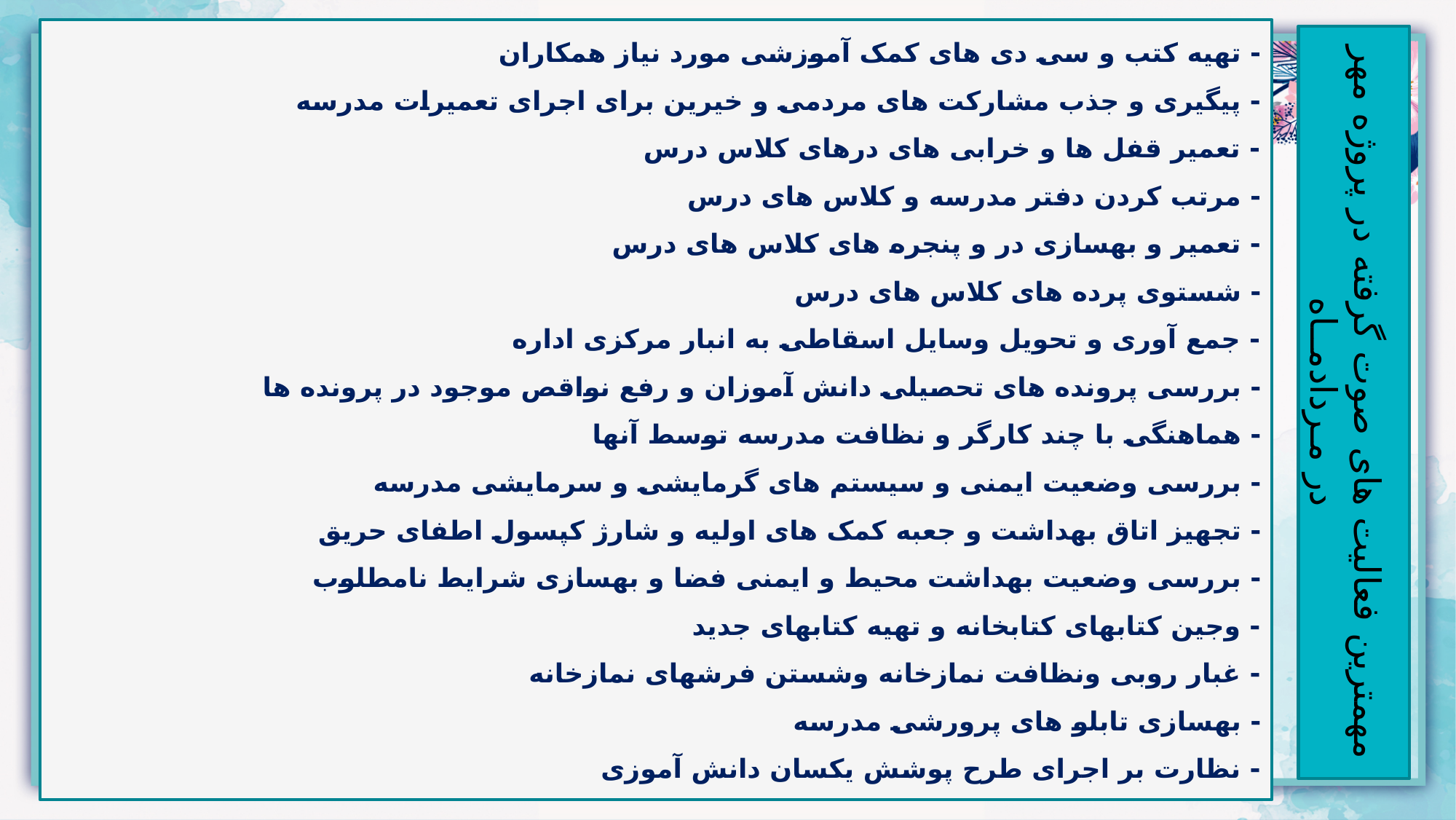

- تهیه کتب و سی دی های کمک آموزشی مورد نیاز همکاران
- پیگیری و جذب مشارکت های مردمی و خیرین برای اجرای تعمیرات مدرسه
- تعمیر قفل ها و خرابی های درهای کلاس درس
- مرتب کردن دفتر مدرسه و کلاس های درس
- تعمیر و بهسازی در و پنجره های کلاس های درس
- شستوی پرده های کلاس های درس
- جمع آوری و تحویل وسایل اسقاطی به انبار مرکزی اداره
- بررسی پرونده های تحصیلی دانش آموزان و رفع نواقص موجود در پرونده ها
- هماهنگی با چند کارگر و نظافت مدرسه توسط آنها
- بررسی وضعیت ایمنی و سیستم های گرمایشی و سرمایشی مدرسه
- تجهیز اتاق بهداشت و جعبه کمک های اولیه و شارژ کپسول اطفای حریق
- بررسی وضعیت بهداشت محیط و ایمنی فضا و بهسازی شرایط نامطلوب
- وجین کتابهای کتابخانه و تهیه کتابهای جدید
- غبار روبی ونظافت نمازخانه وشستن فرشهای نمازخانه
- بهسازی تابلو های پرورشی مدرسه
- نظارت بر اجرای طرح پوشش یکسان دانش آموزی

مهمترین فعالیت های صوت گرفته در پروژه مهر
در مـردادمــاه